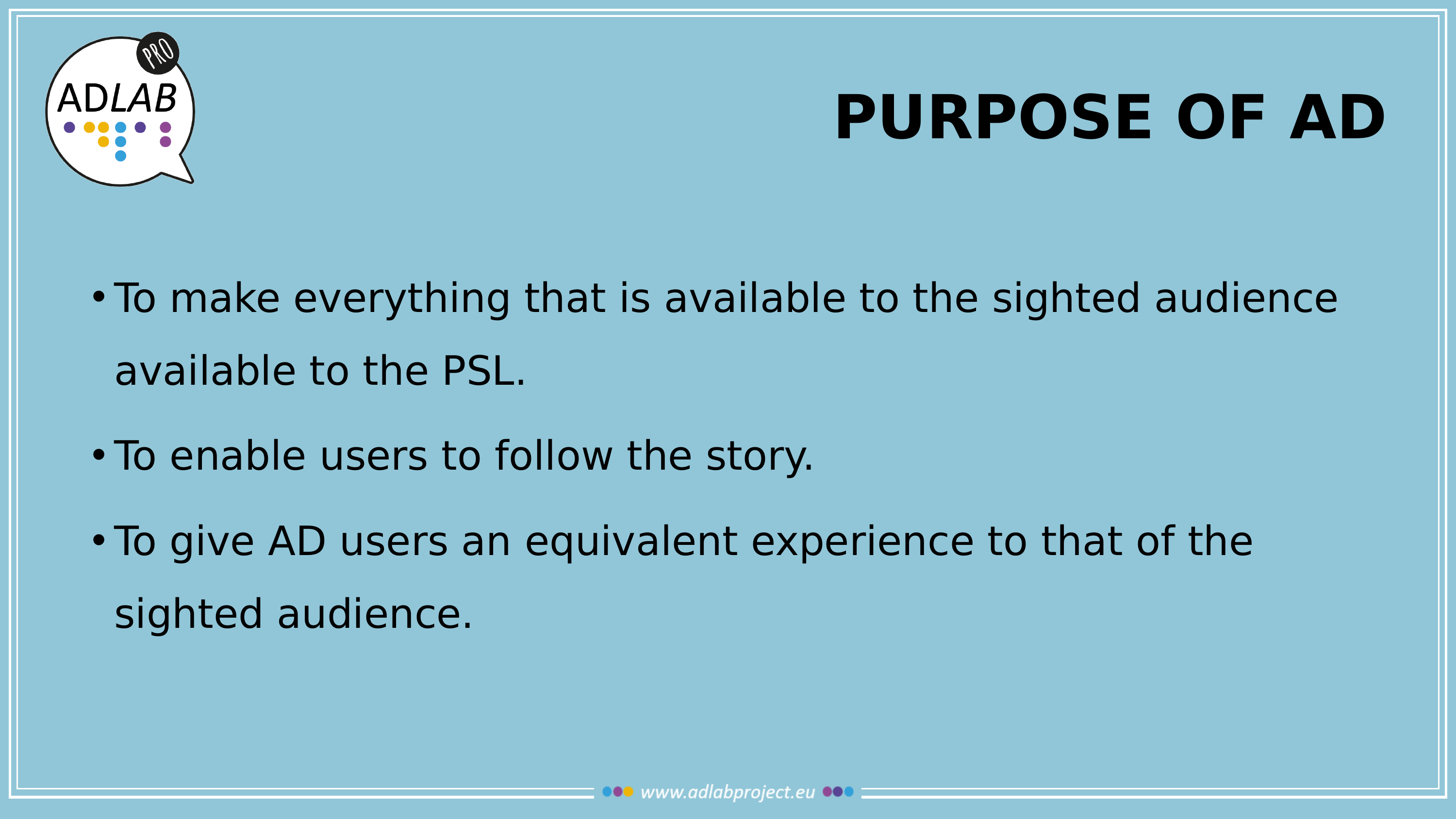

# Purpose of ad
To make everything that is available to the sighted audience available to the PSL.
To enable users to follow the story.
To give AD users an equivalent experience to that of the sighted audience.